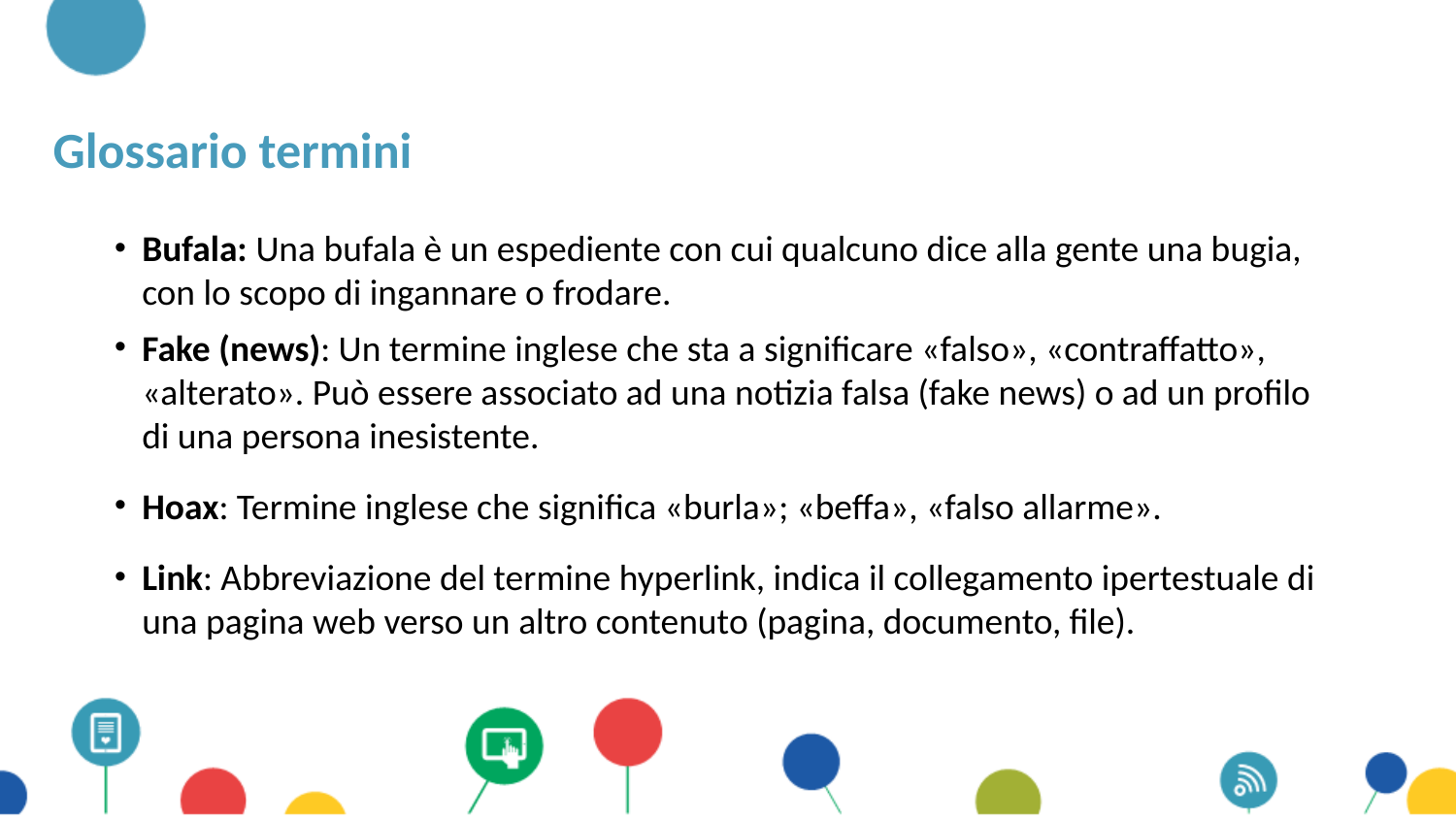

# Glossario termini
Bufala: Una bufala è un espediente con cui qualcuno dice alla gente una bugia, con lo scopo di ingannare o frodare.
Fake (news): Un termine inglese che sta a significare «falso», «contraffatto», «alterato». Può essere associato ad una notizia falsa (fake news) o ad un profilo di una persona inesistente.
Hoax: Termine inglese che significa «burla»; «beffa», «falso allarme».
Link: Abbreviazione del termine hyperlink, indica il collegamento ipertestuale di una pagina web verso un altro contenuto (pagina, documento, file).